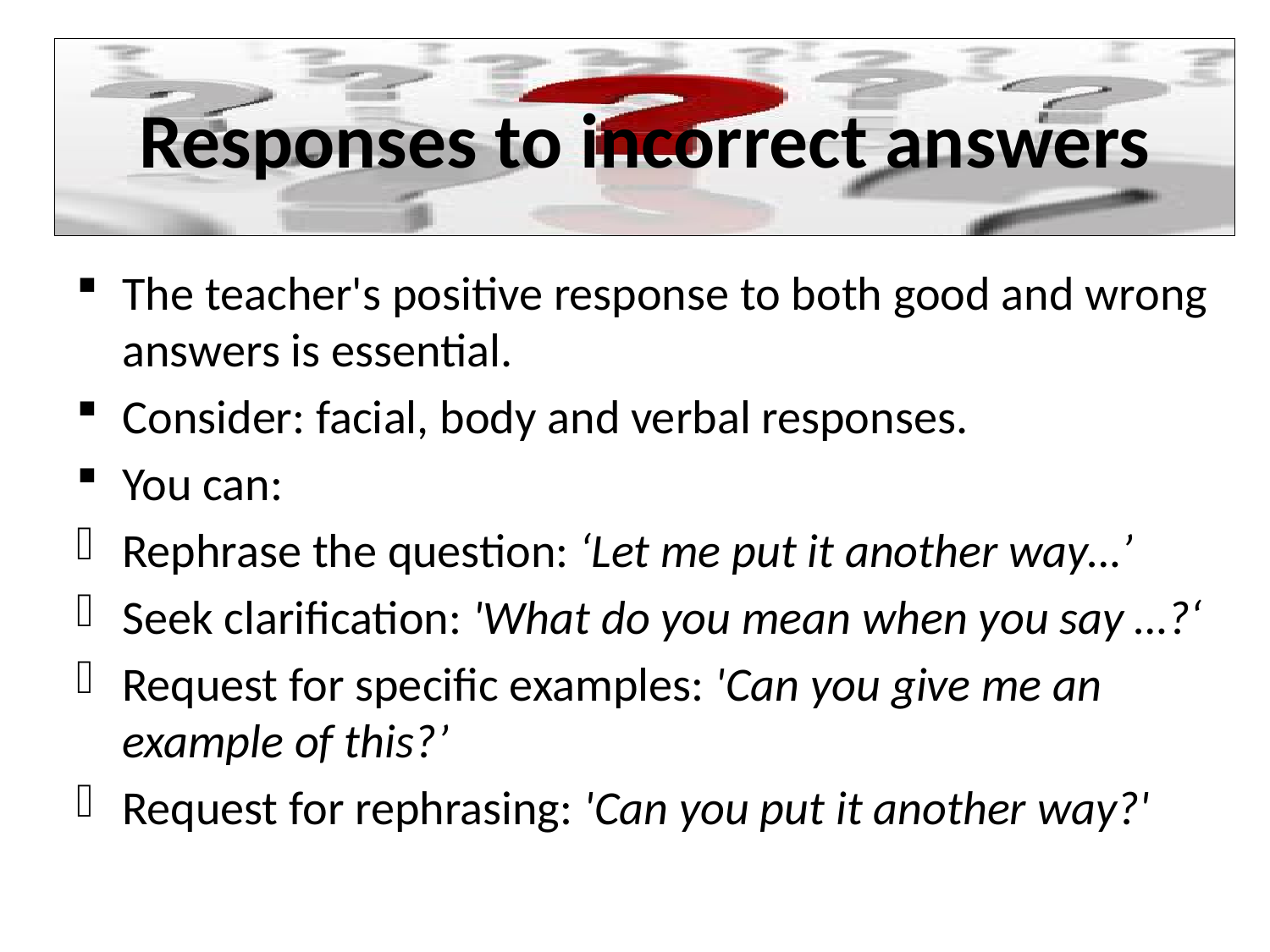

# Responses to incorrect answers
The teacher's positive response to both good and wrong answers is essential.
Consider: facial, body and verbal responses.
You can:
Rephrase the question: ‘Let me put it another way…’
Seek clarification: 'What do you mean when you say …?‘
Request for specific examples: 'Can you give me an example of this?’
Request for rephrasing: 'Can you put it another way?'